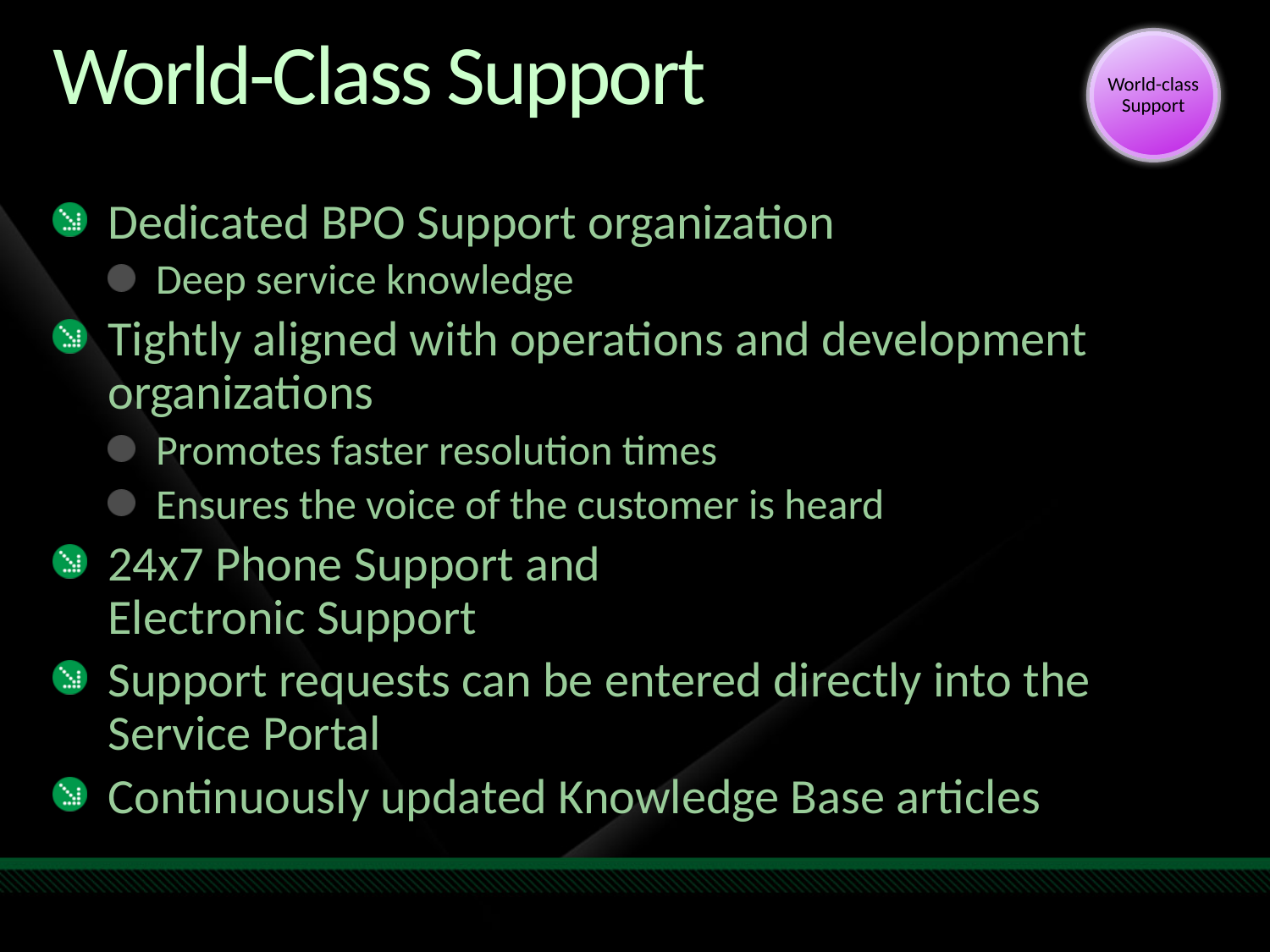

World-class
Support
# World-Class Support
Dedicated BPO Support organization
Deep service knowledge
Tightly aligned with operations and development organizations
Promotes faster resolution times
Ensures the voice of the customer is heard
24x7 Phone Support and
Electronic Support
Support requests can be entered directly into the Service Portal
Continuously updated Knowledge Base articles